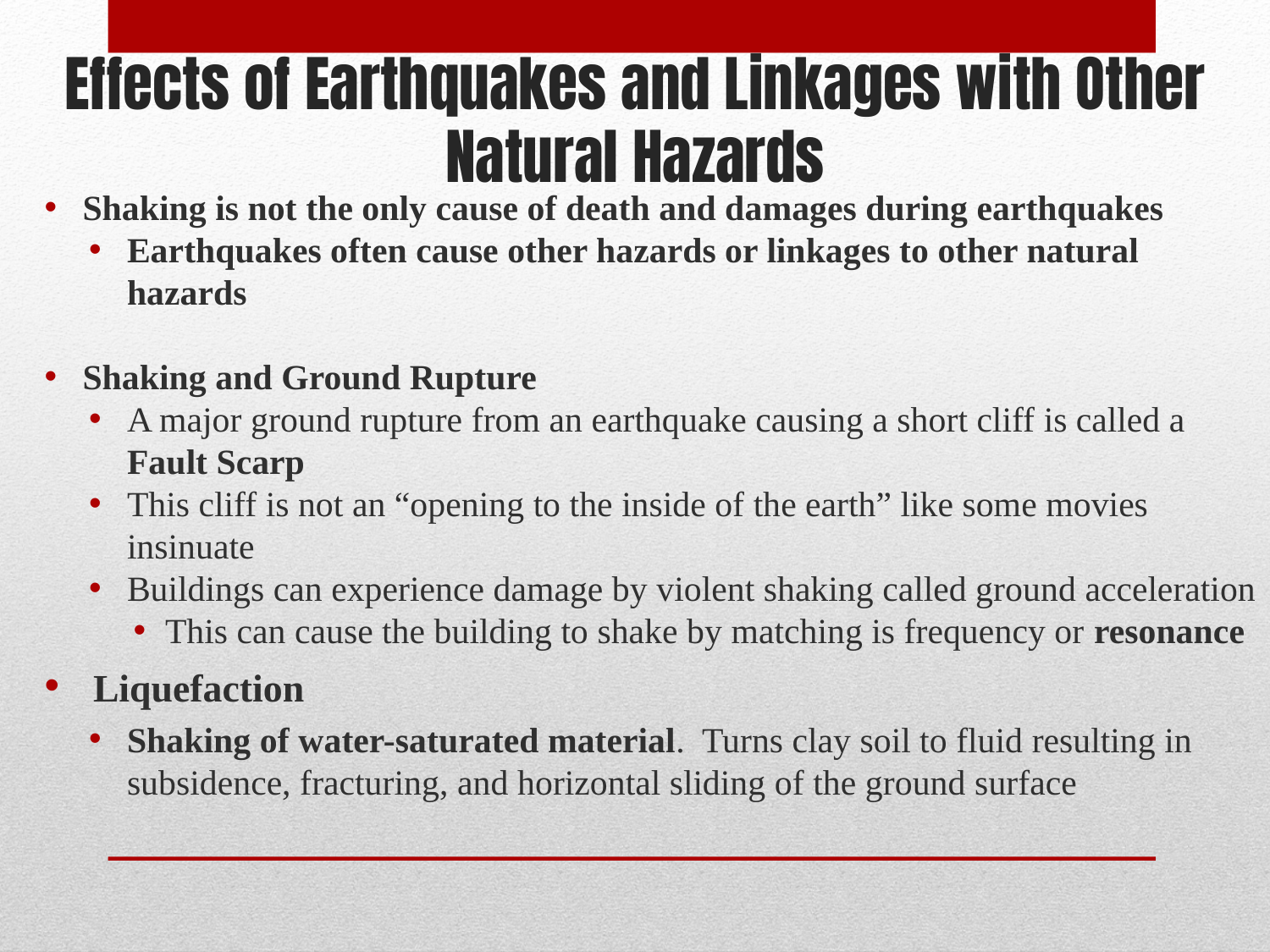

Effects of Earthquakes and Linkages with Other Natural Hazards
Shaking is not the only cause of death and damages during earthquakes
Earthquakes often cause other hazards or linkages to other natural hazards

Shaking and Ground Rupture
A major ground rupture from an earthquake causing a short cliff is called a Fault Scarp
This cliff is not an “opening to the inside of the earth” like some movies insinuate
Buildings can experience damage by violent shaking called ground acceleration
This can cause the building to shake by matching is frequency or resonance
 Liquefaction
Shaking of water-saturated material.  Turns clay soil to fluid resulting in subsidence, fracturing, and horizontal sliding of the ground surface